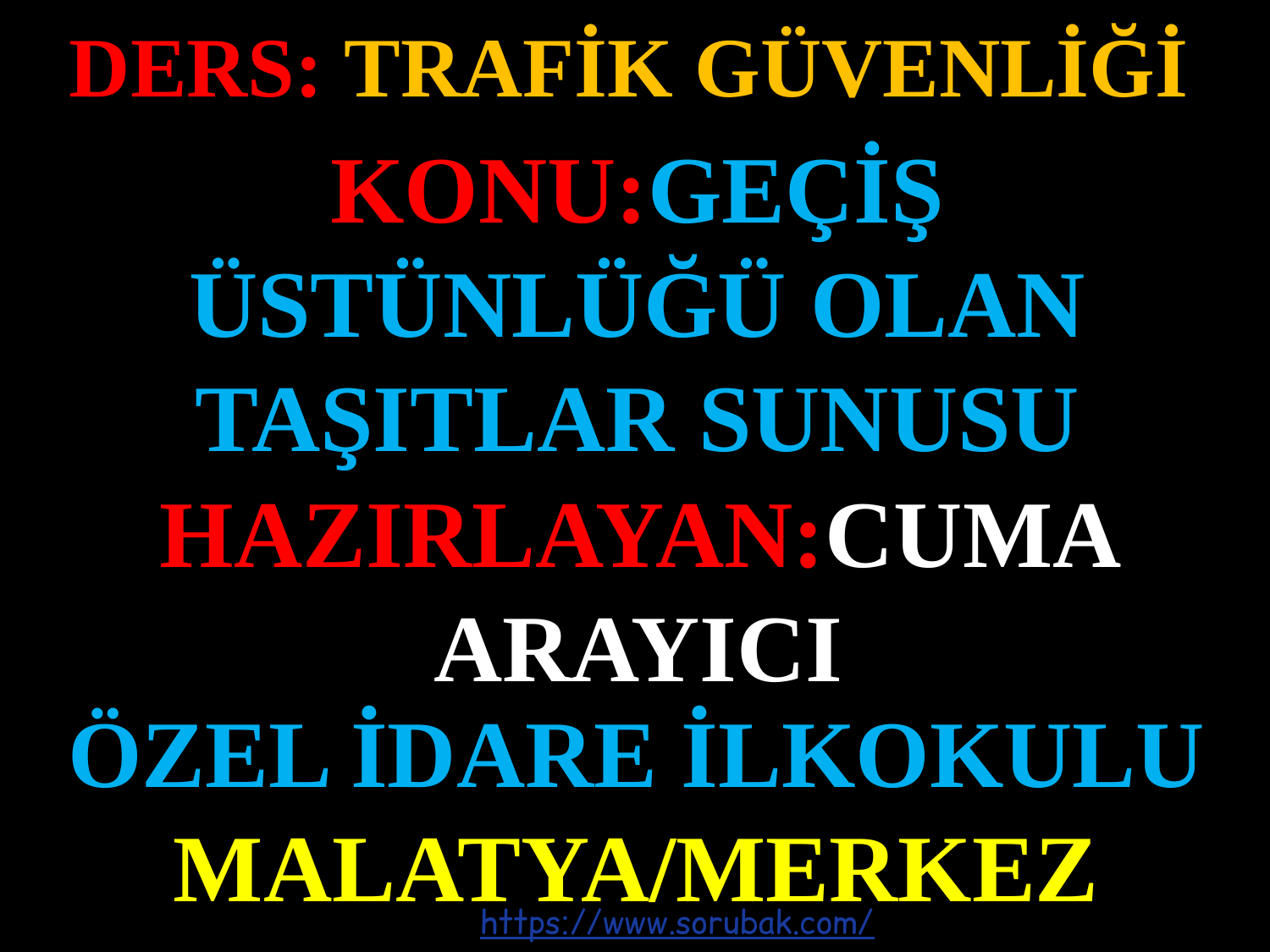

DERS: TRAFİK GÜVENLİĞİ
KONU:GEÇİŞ ÜSTÜNLÜĞÜ OLAN TAŞITLAR SUNUSU
#
HAZIRLAYAN:CUMA ARAYICI
ÖZEL İDARE İLKOKULU MALATYA/MERKEZ
https://www.sorubak.com/